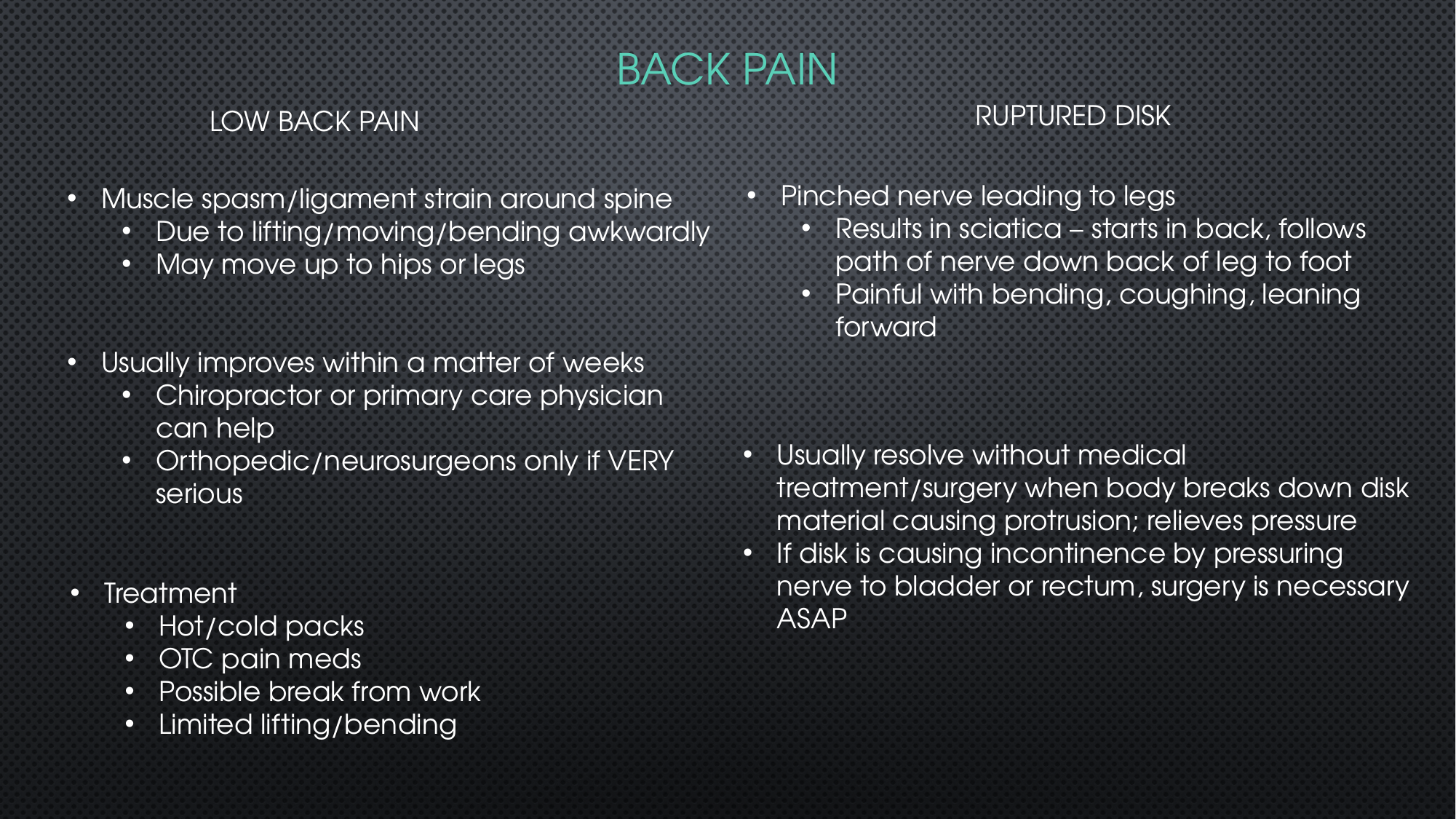

# Back pain
RUPTURED DISK
LOW BACK PAIN

Pinched nerve leading to legs
Results in sciatica – starts in back, follows path of nerve down back of leg to foot
Painful with bending, coughing, leaning forward

Muscle spasm/ligament strain around spine
Due to lifting/moving/bending awkwardly
May move up to hips or legs
Usually improves within a matter of weeks
Chiropractor or primary care physician can help
Orthopedic/neurosurgeons only if VERY serious
Usually resolve without medical treatment/surgery when body breaks down disk material causing protrusion; relieves pressure
If disk is causing incontinence by pressuring nerve to bladder or rectum, surgery is necessary ASAP
Treatment
Hot/cold packs
OTC pain meds
Possible break from work
Limited lifting/bending